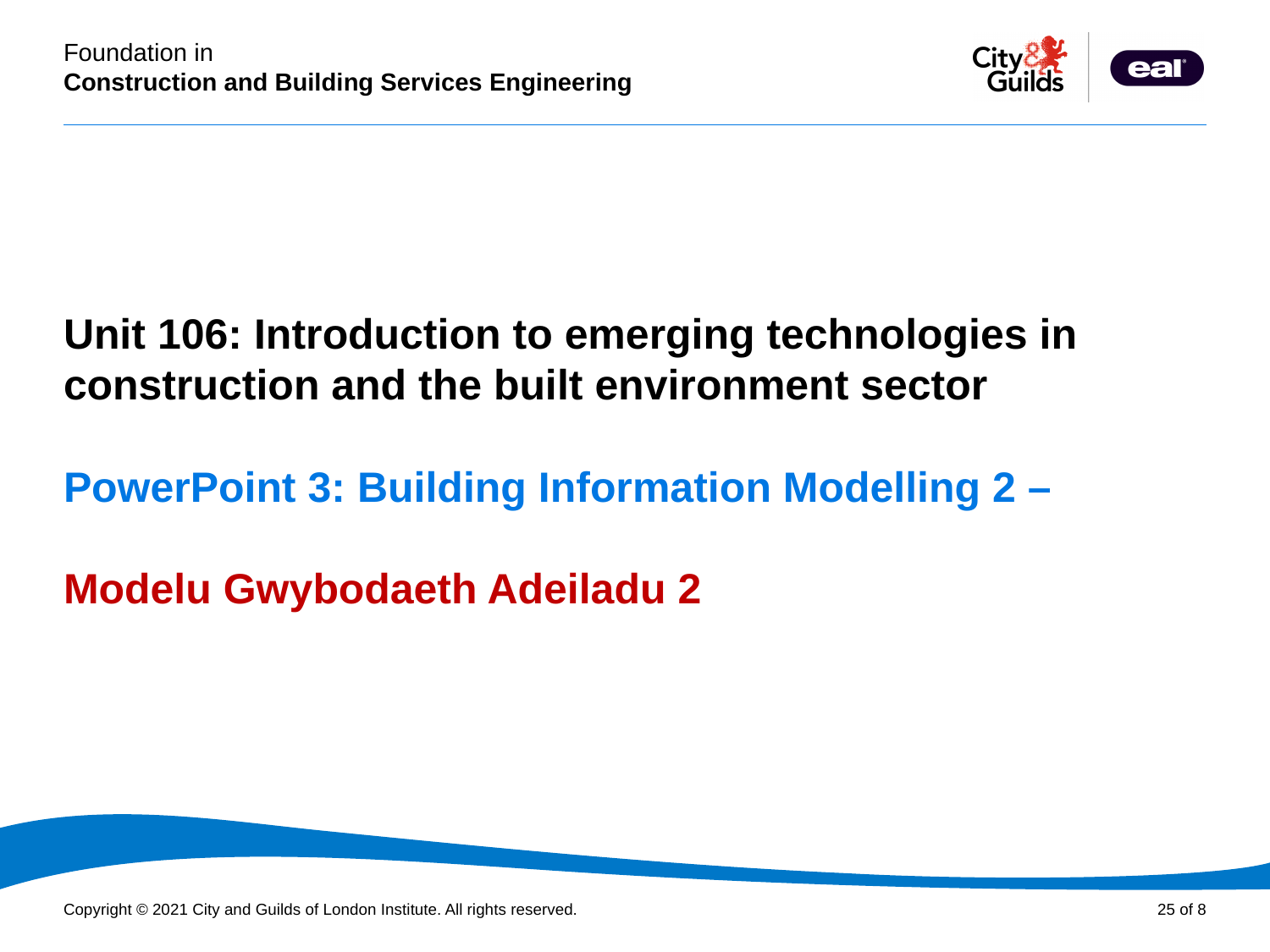

PowerPoint presentation
Unit 106: Introduction to emerging technologies in construction and the built environment sector
# PowerPoint 3: Building Information Modelling 2 – Modelu Gwybodaeth Adeiladu 2